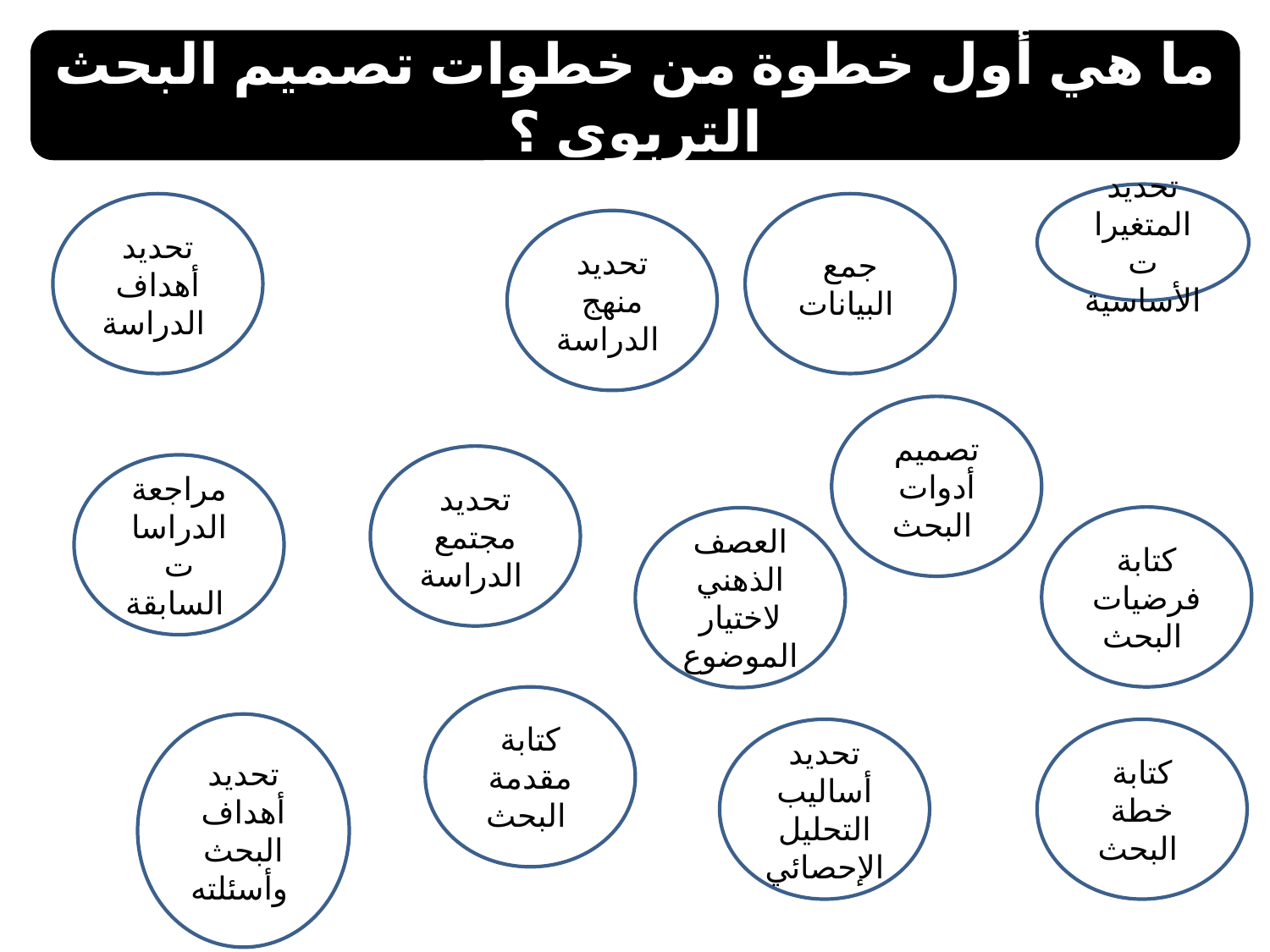

ما هي أول خطوة من خطوات تصميم البحث التربوي ؟
تحديد المتغيرات الأساسية
تحديد أهداف الدراسة
جمع البيانات
تحديد منهج الدراسة
تصميم أدوات البحث
تحديد مجتمع الدراسة
مراجعة الدراسات السابقة
كتابة فرضيات البحث
العصف الذهني لاختيار الموضوع
كتابة مقدمة البحث
تحديد أساليب التحليل الإحصائي
كتابة خطة البحث
تحديد أهداف البحث وأسئلته